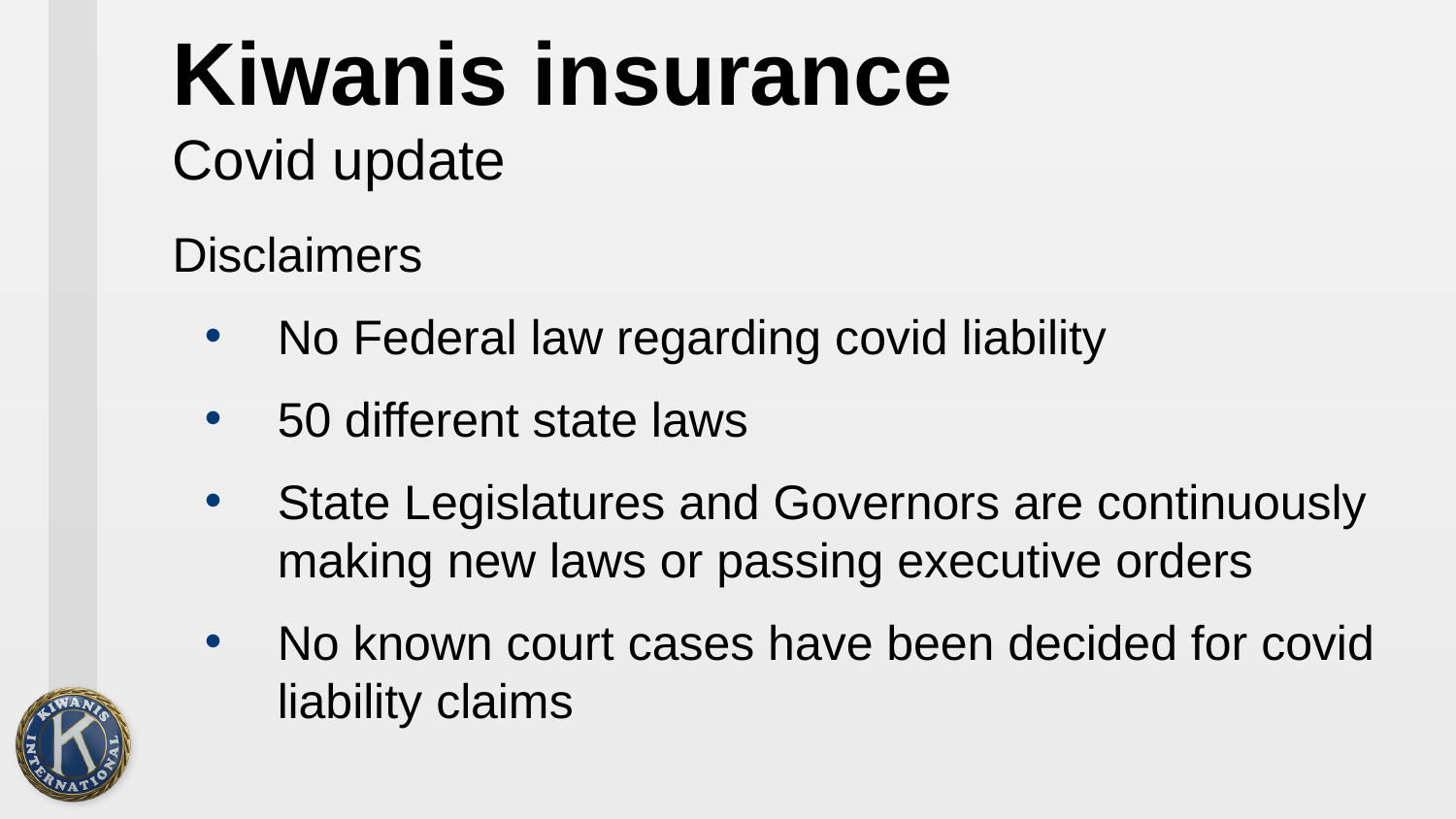

# Kiwanis insurance Covid update
Disclaimers
No Federal law regarding covid liability
50 different state laws
State Legislatures and Governors are continuously making new laws or passing executive orders
No known court cases have been decided for covid liability claims